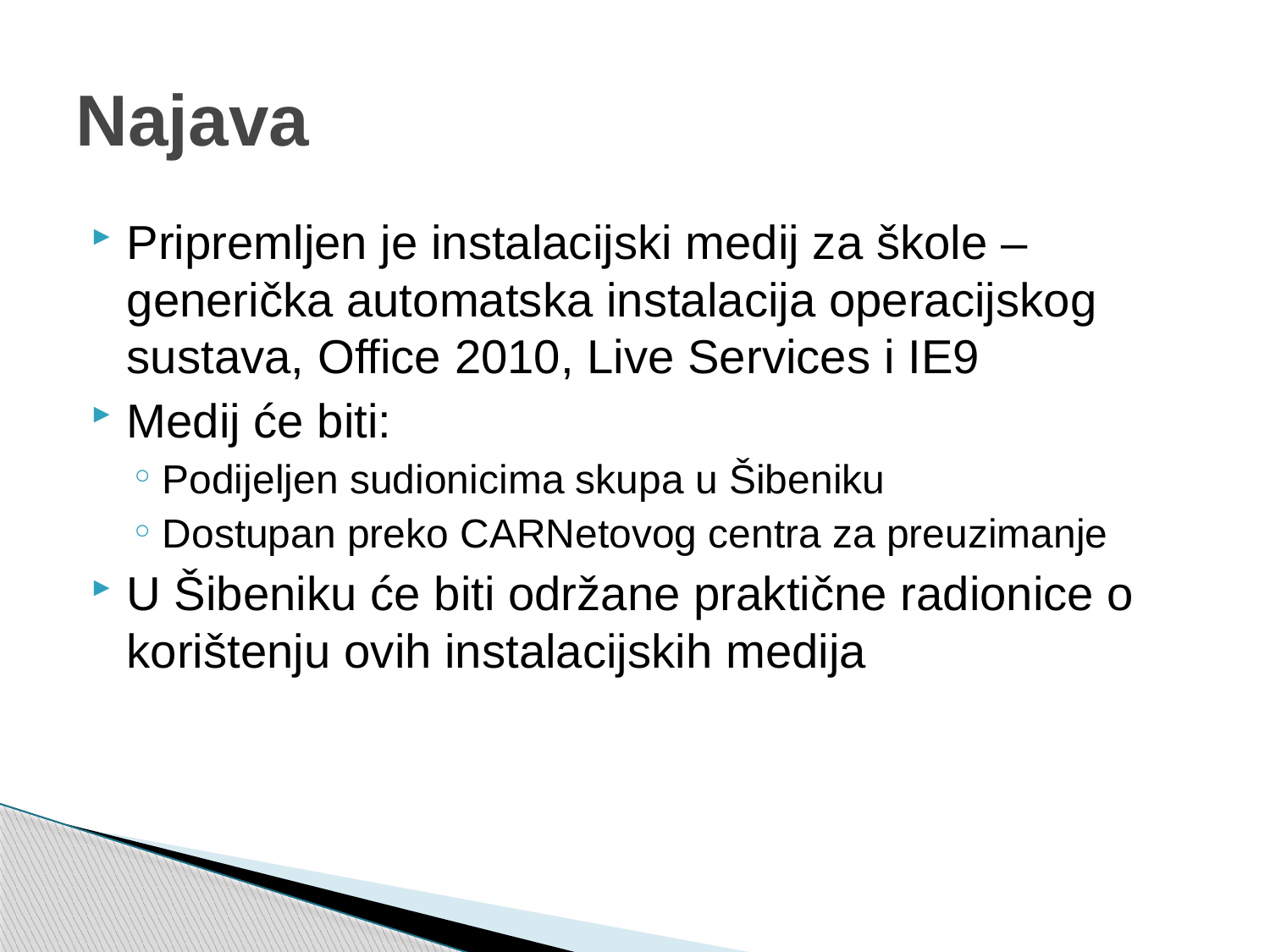

# Najava
Pripremljen je instalacijski medij za škole – generička automatska instalacija operacijskog sustava, Office 2010, Live Services i IE9
Medij će biti:
Podijeljen sudionicima skupa u Šibeniku
Dostupan preko CARNetovog centra za preuzimanje
U Šibeniku će biti održane praktične radionice o korištenju ovih instalacijskih medija